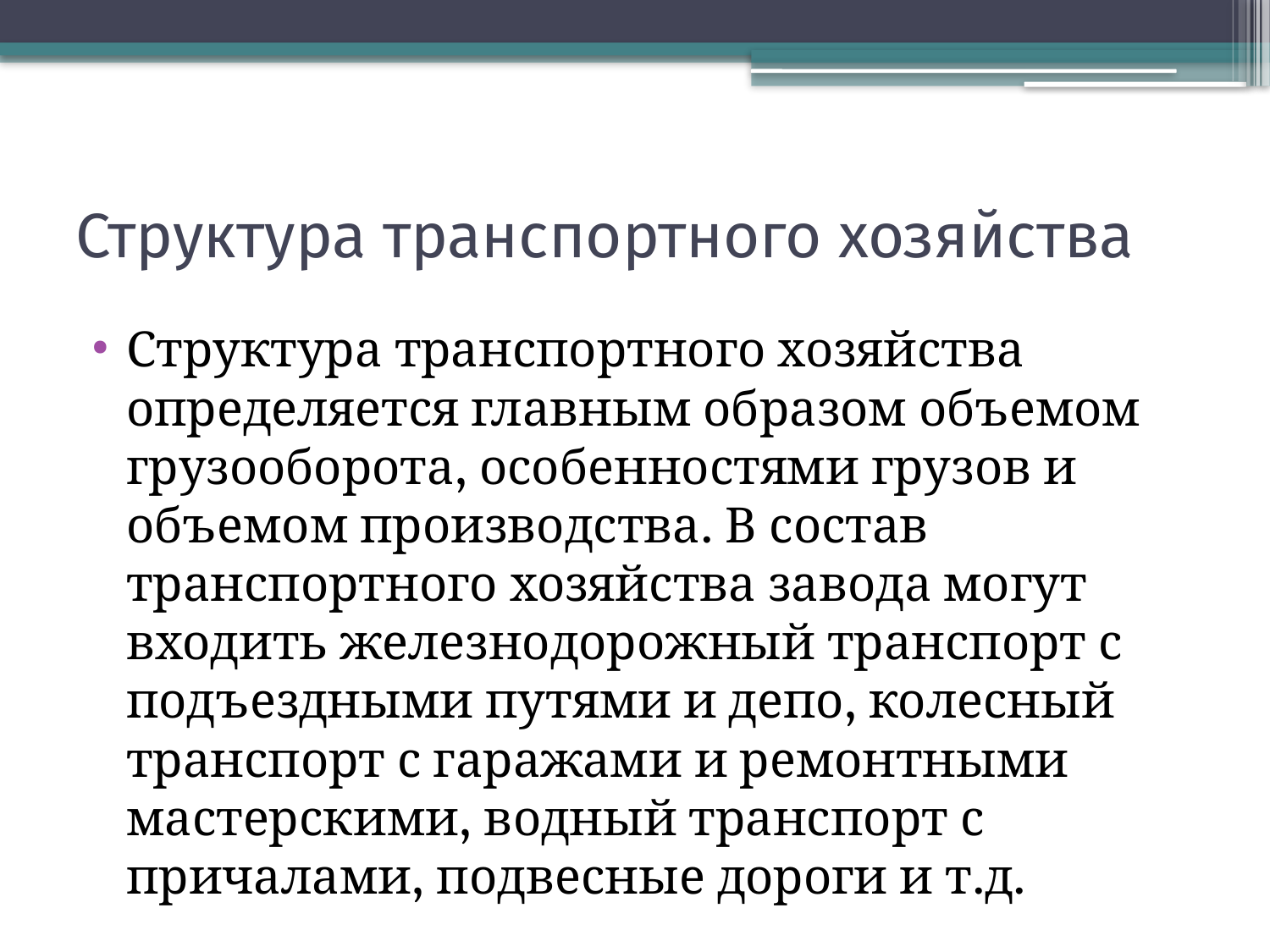

# Структура транспортного хозяйства
Структура транспортного хозяйства определяется главным образом объемом грузооборота, особенностями грузов и объемом производства. В состав транспортного хозяйства завода могут входить железнодорожный транспорт с подъездными путями и депо, колесный транспорт с гаражами и ремонтными мастерскими, водный транспорт с причалами, подвесные дороги и т.д.